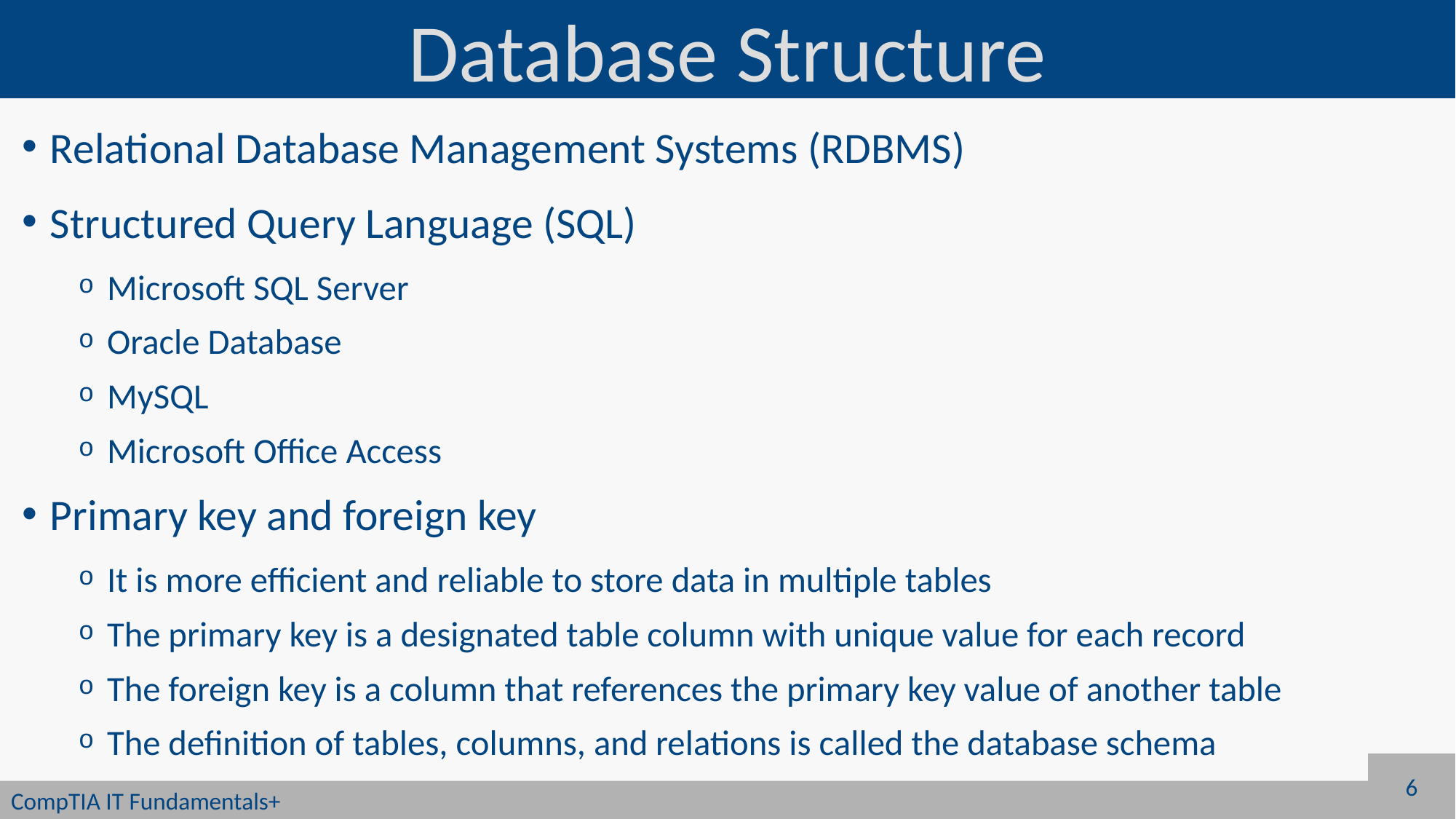

# Database Structure
Relational Database Management Systems (RDBMS)
Structured Query Language (SQL)
Microsoft SQL Server
Oracle Database
MySQL
Microsoft Office Access
Primary key and foreign key
It is more efficient and reliable to store data in multiple tables
The primary key is a designated table column with unique value for each record
The foreign key is a column that references the primary key value of another table
The definition of tables, columns, and relations is called the database schema

6
CompTIA IT Fundamentals+